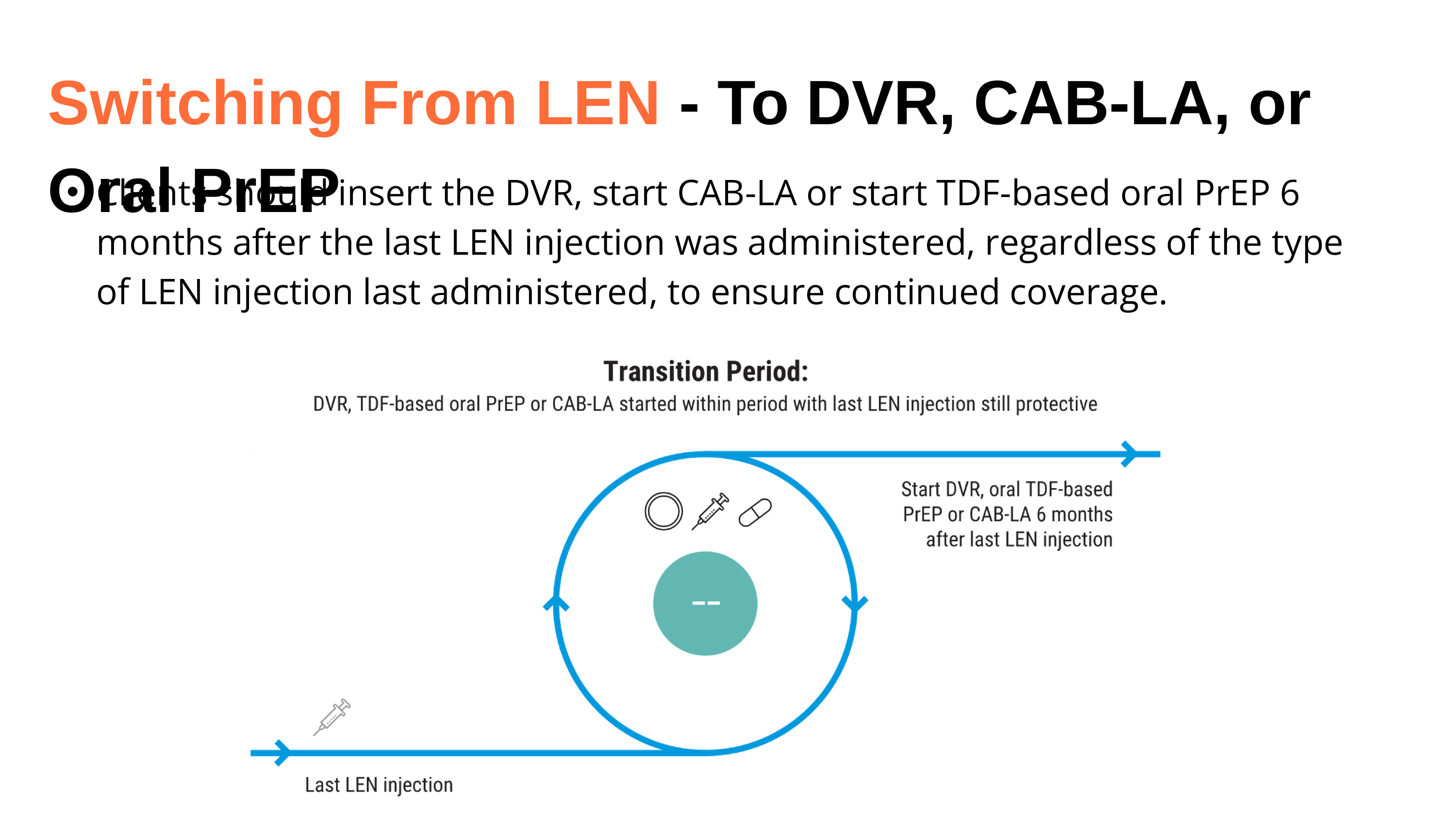

Switching From LEN - To DVR, CAB-LA, or Oral PrEP
Clients should insert the DVR, start CAB-LA or start TDF-based oral PrEP 6 months after the last LEN injection was administered, regardless of the type of LEN injection last administered, to ensure continued coverage.